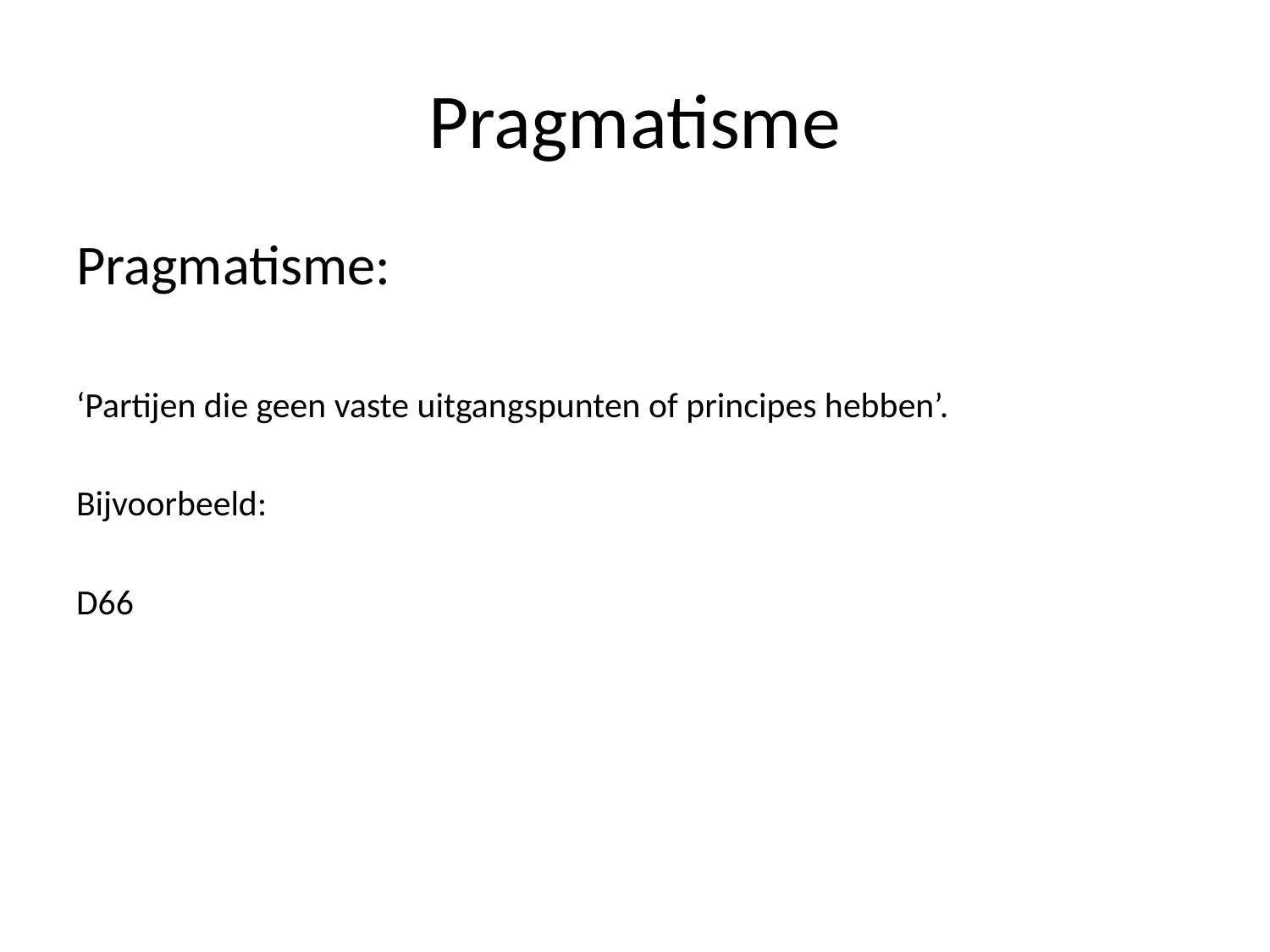

# Pragmatisme
Pragmatisme:

‘Partijen die geen vaste uitgangspunten of principes hebben’.

Bijvoorbeeld:

D66